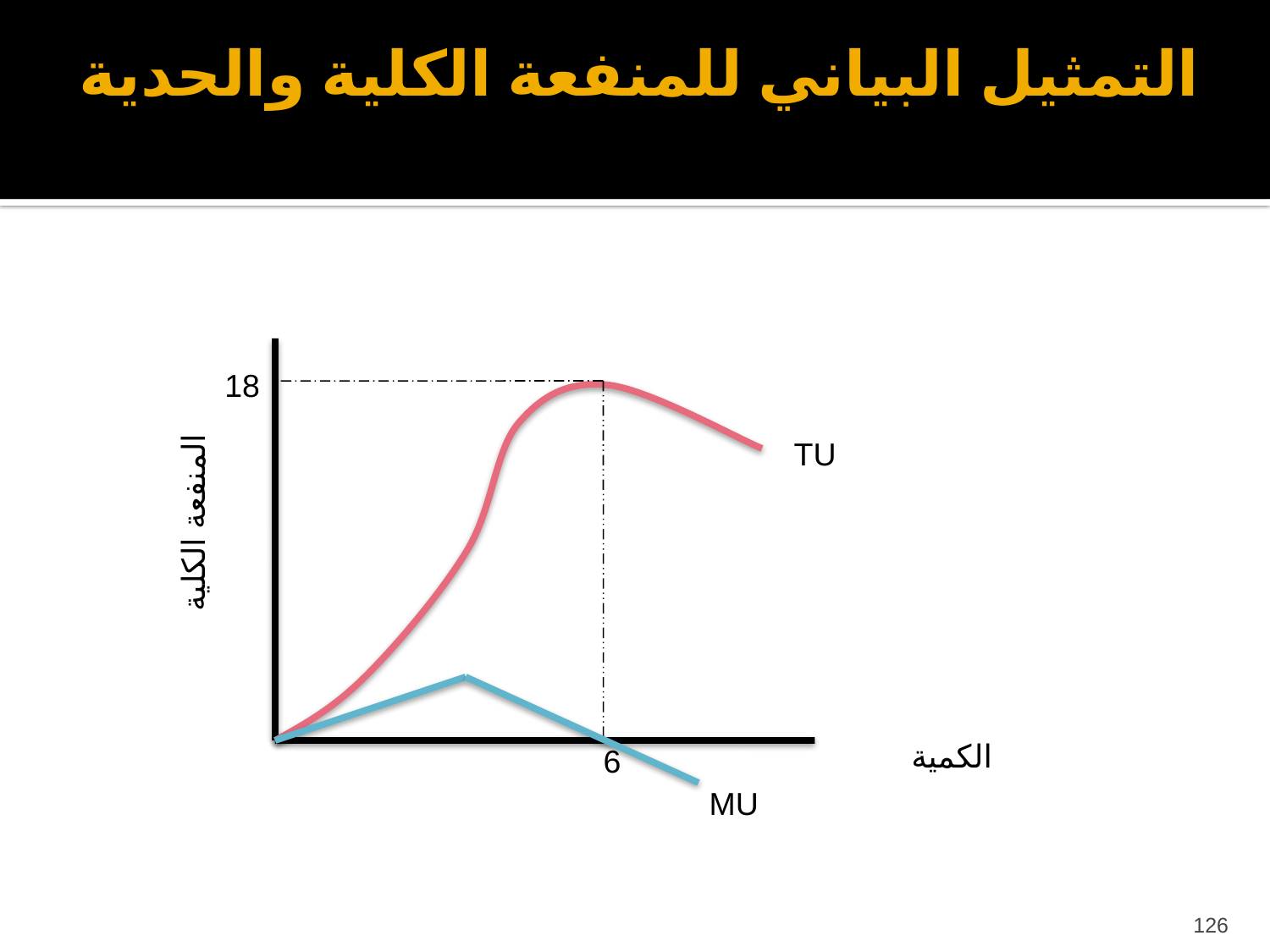

# التمثيل البياني للمنفعة الكلية والحدية

18

TU
المنفعة الكلية

الكمية

MU
6
126